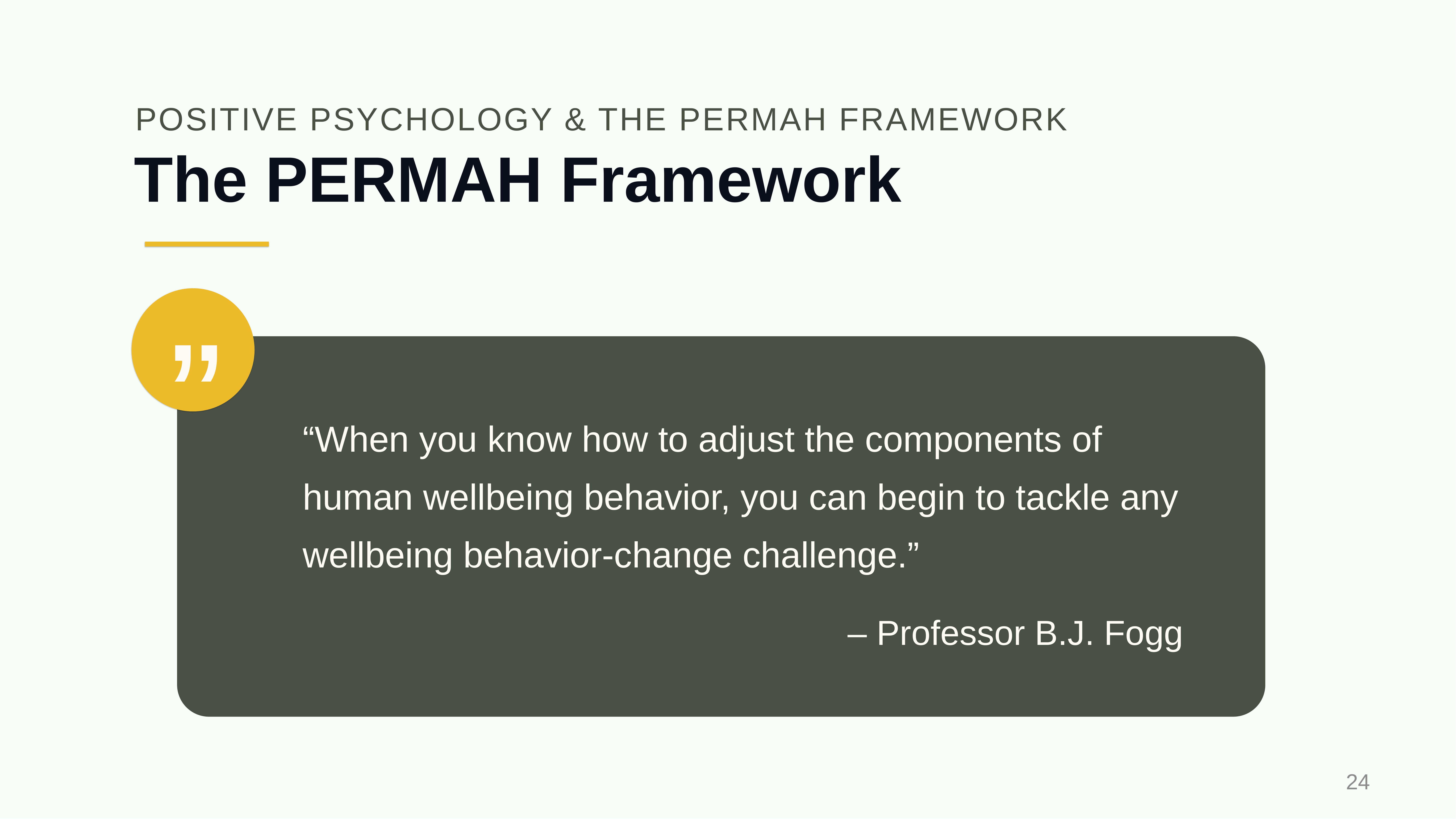

POSITIVE PSYCHOLOGY & THE PERMAH FRAMEWORK
# The PERMAH Framework

”

“When you know how to adjust the components of human wellbeing behavior, you can begin to tackle any wellbeing behavior-change challenge.”
– Professor B.J. Fogg
24